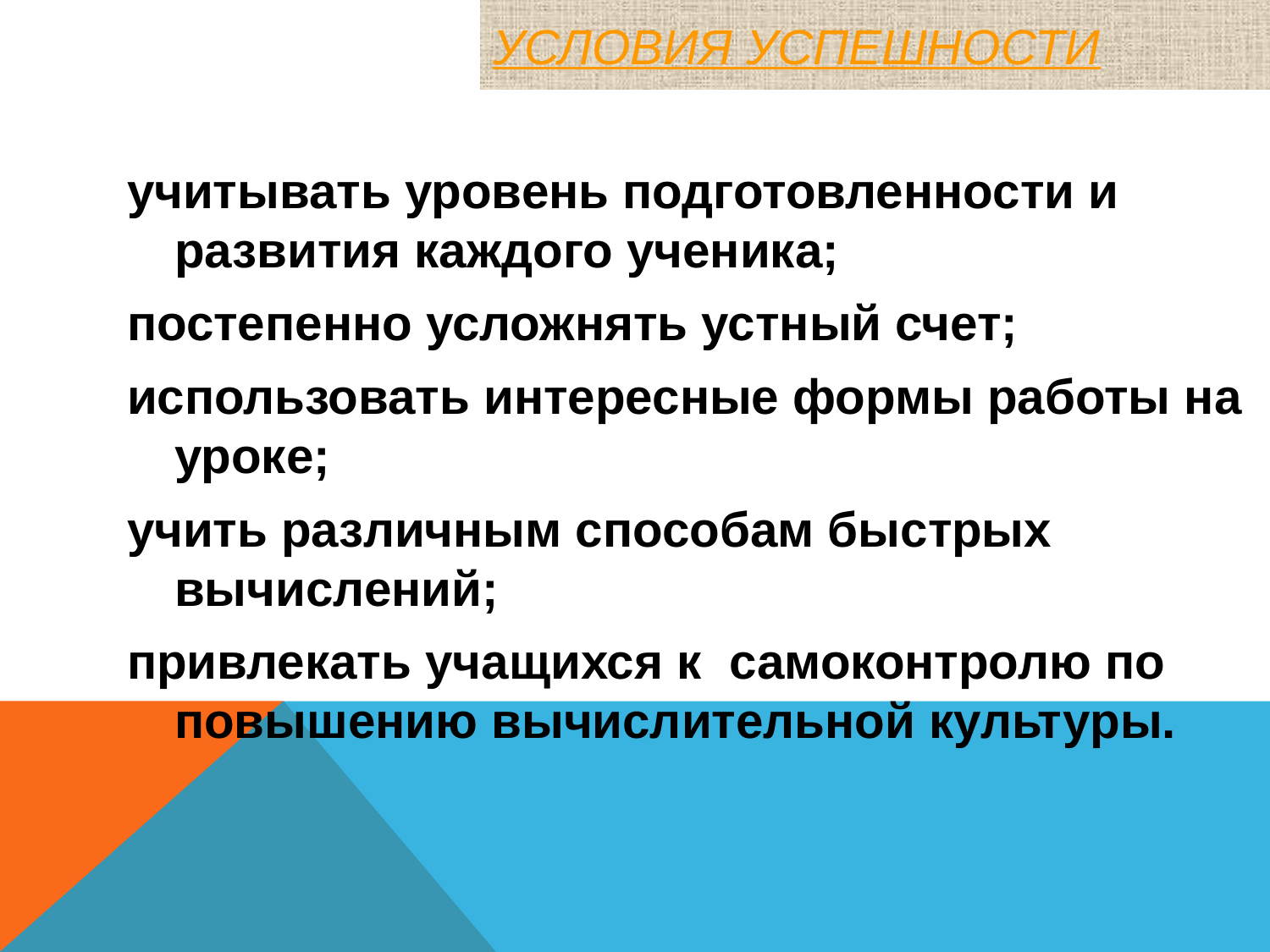

# Условия успешности
учитывать уровень подготовленности и развития каждого ученика;
постепенно усложнять устный счет;
использовать интересные формы работы на уроке;
учить различным способам быстрых вычислений;
привлекать учащихся к  самоконтролю по повышению вычислительной культуры.